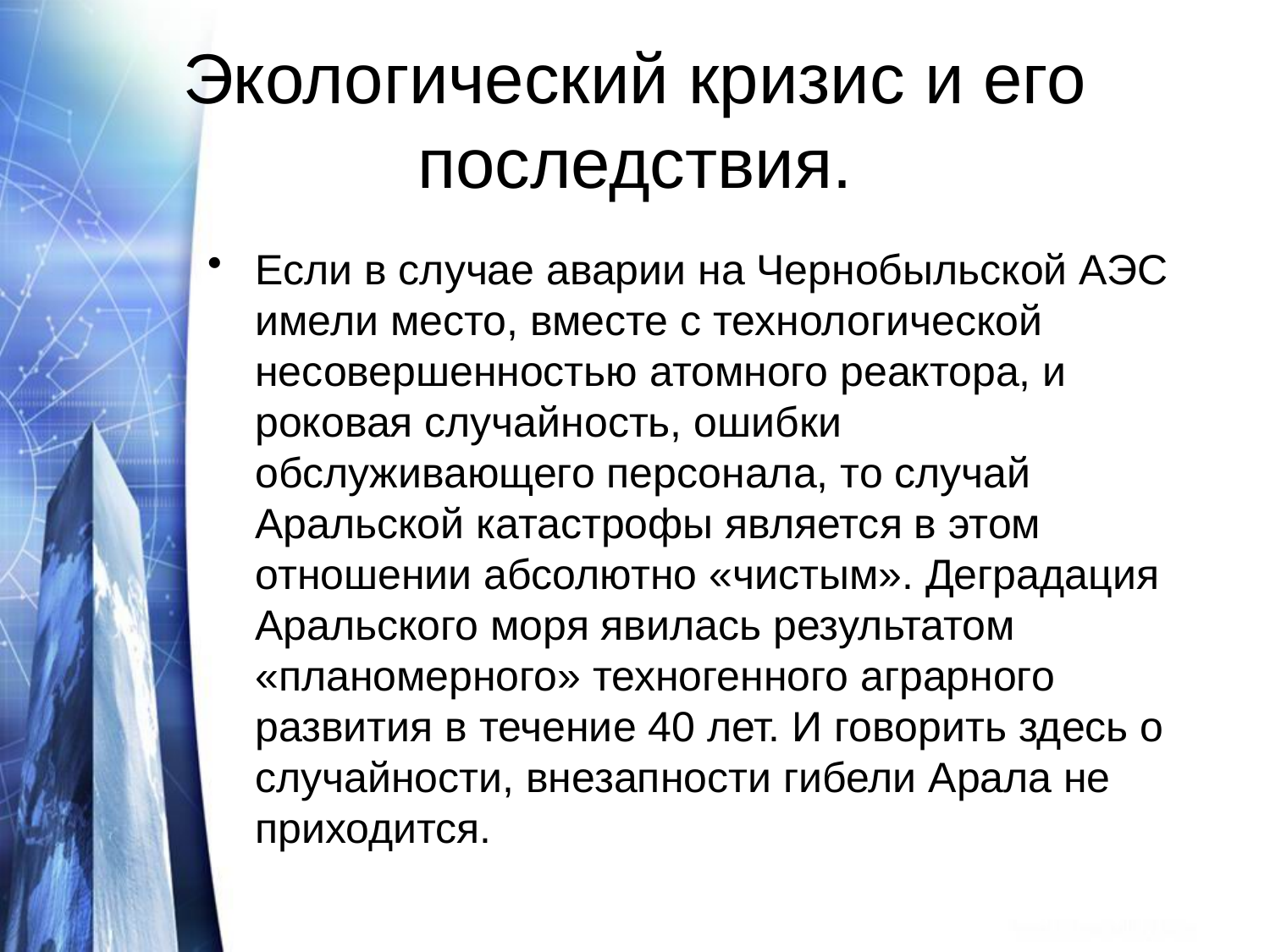

# Экологический кризис и его последствия.
Если в случае аварии на Чернобыльской АЭС имели место, вместе с технологической несовершенностью атомного реактора, и роковая случайность, ошибки обслуживающего персонала, то случай Аральской катастрофы является в этом отношении абсолютно «чистым». Деградация Аральского моря явилась результатом «планомерного» техногенного аграрного развития в течение 40 лет. И говорить здесь о случайности, внезапности гибели Арала не приходится.